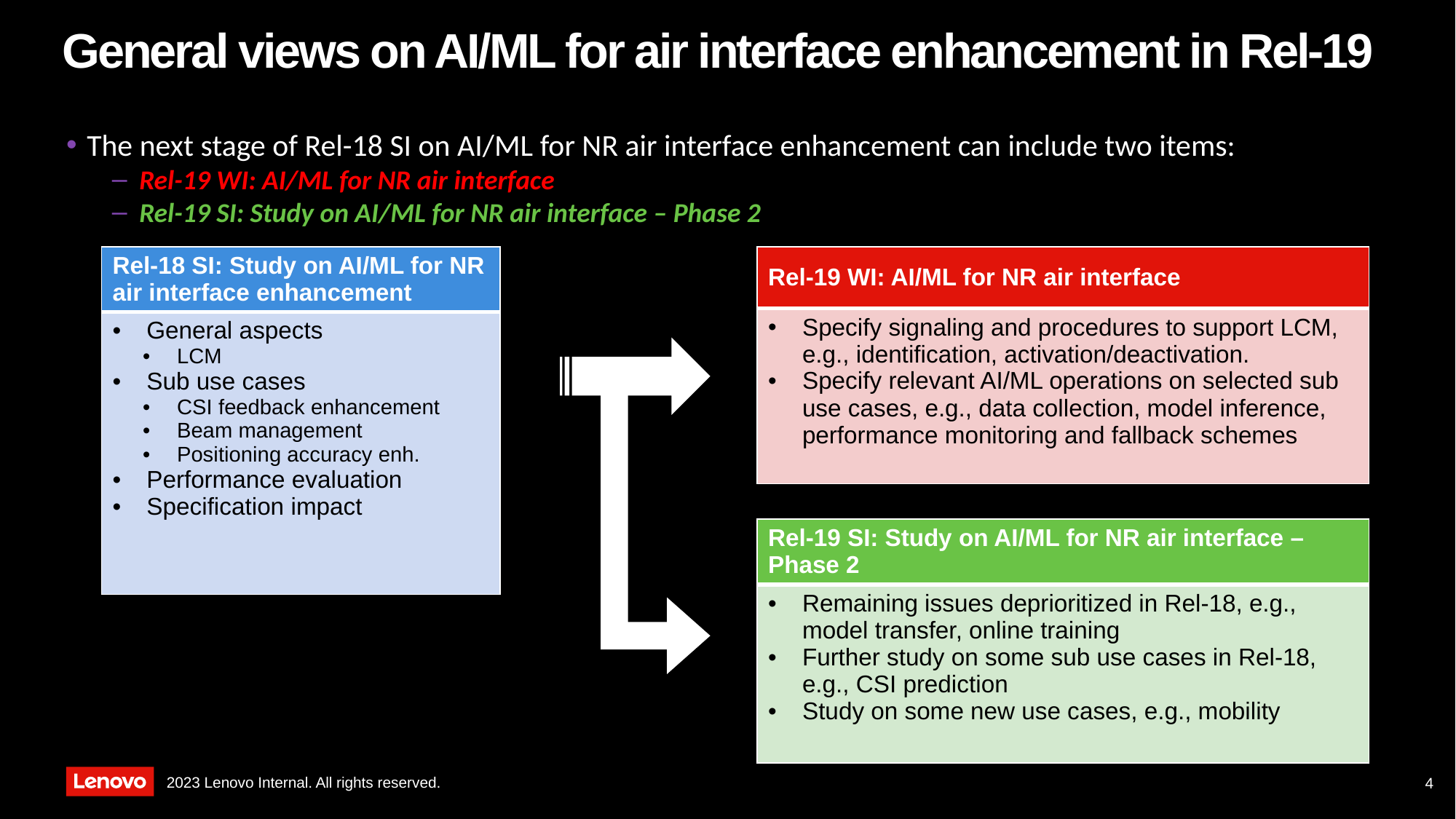

# General views on AI/ML for air interface enhancement in Rel-19
The next stage of Rel-18 SI on AI/ML for NR air interface enhancement can include two items:
Rel-19 WI: AI/ML for NR air interface
Rel-19 SI: Study on AI/ML for NR air interface – Phase 2
| Rel-19 WI: AI/ML for NR air interface |
| --- |
| Specify signaling and procedures to support LCM, e.g., identification, activation/deactivation. Specify relevant AI/ML operations on selected sub use cases, e.g., data collection, model inference, performance monitoring and fallback schemes |
| Rel-18 SI: Study on AI/ML for NR air interface enhancement |
| --- |
| General aspects LCM Sub use cases CSI feedback enhancement Beam management Positioning accuracy enh. Performance evaluation Specification impact |

| Rel-19 SI: Study on AI/ML for NR air interface – Phase 2 |
| --- |
| Remaining issues deprioritized in Rel-18, e.g., model transfer, online training Further study on some sub use cases in Rel-18, e.g., CSI prediction Study on some new use cases, e.g., mobility |
4